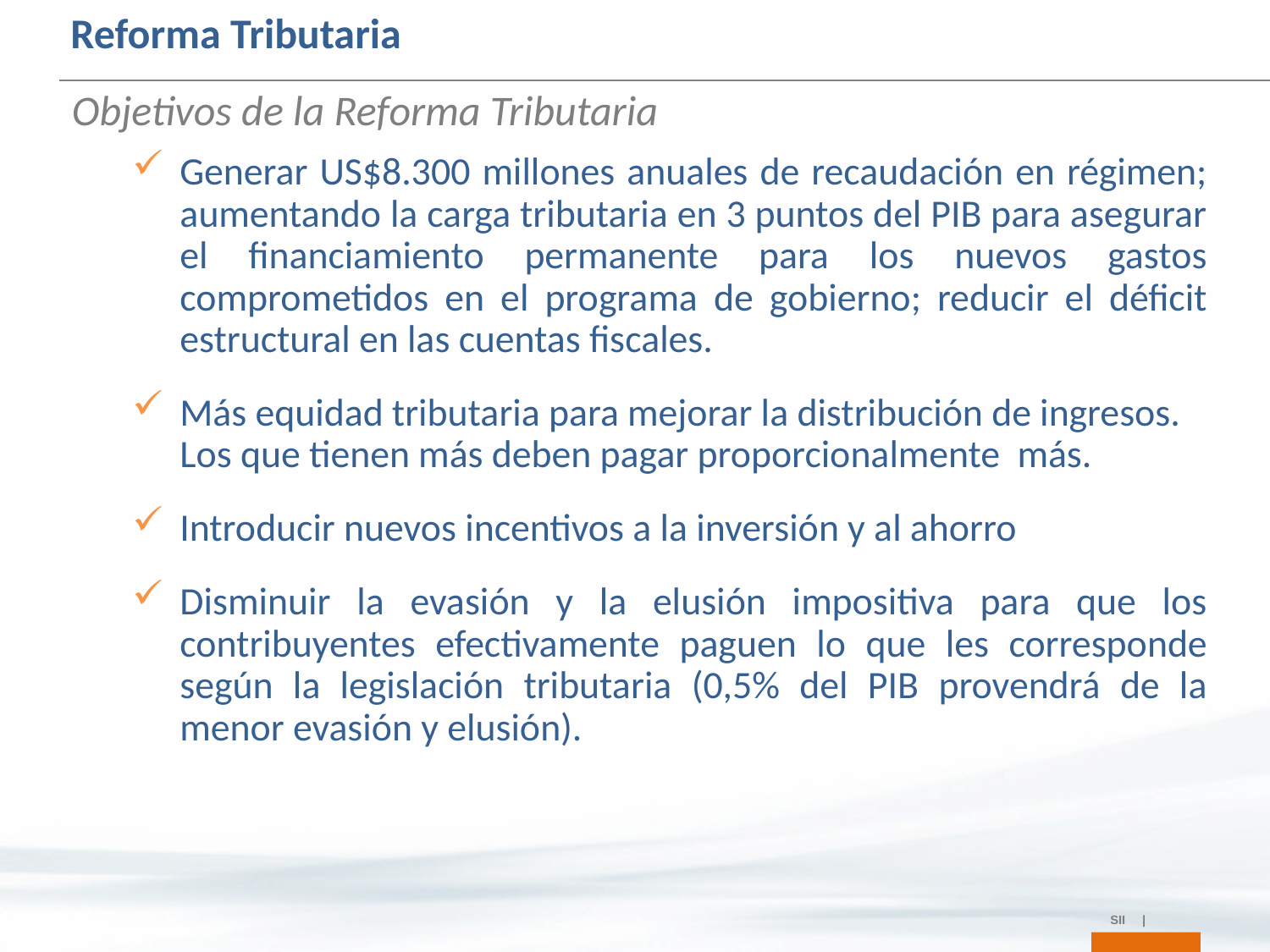

Reforma Tributaria
Objetivos de la Reforma Tributaria
Generar US$8.300 millones anuales de recaudación en régimen; aumentando la carga tributaria en 3 puntos del PIB para asegurar el financiamiento permanente para los nuevos gastos comprometidos en el programa de gobierno; reducir el déficit estructural en las cuentas fiscales.
Más equidad tributaria para mejorar la distribución de ingresos.  Los que tienen más deben pagar proporcionalmente  más.
Introducir nuevos incentivos a la inversión y al ahorro
Disminuir la evasión y la elusión impositiva para que los contribuyentes efectivamente paguen lo que les corresponde según la legislación tributaria (0,5% del PIB provendrá de la menor evasión y elusión).
SII     |